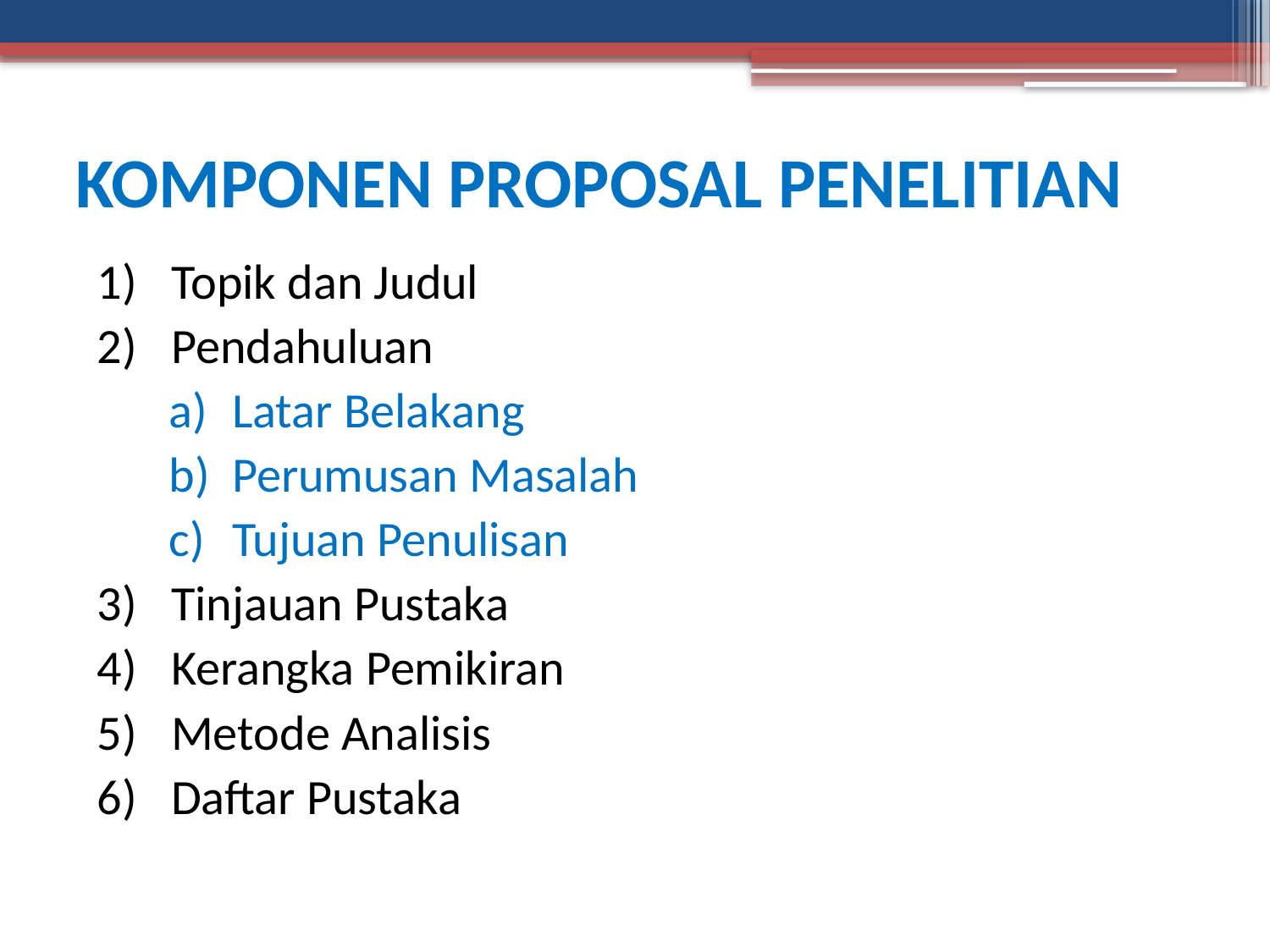

# KOMPONEN PROPOSAL PENELITIAN
Topik dan Judul
Pendahuluan
Latar Belakang
Perumusan Masalah
Tujuan Penulisan
Tinjauan Pustaka
Kerangka Pemikiran
Metode Analisis
Daftar Pustaka